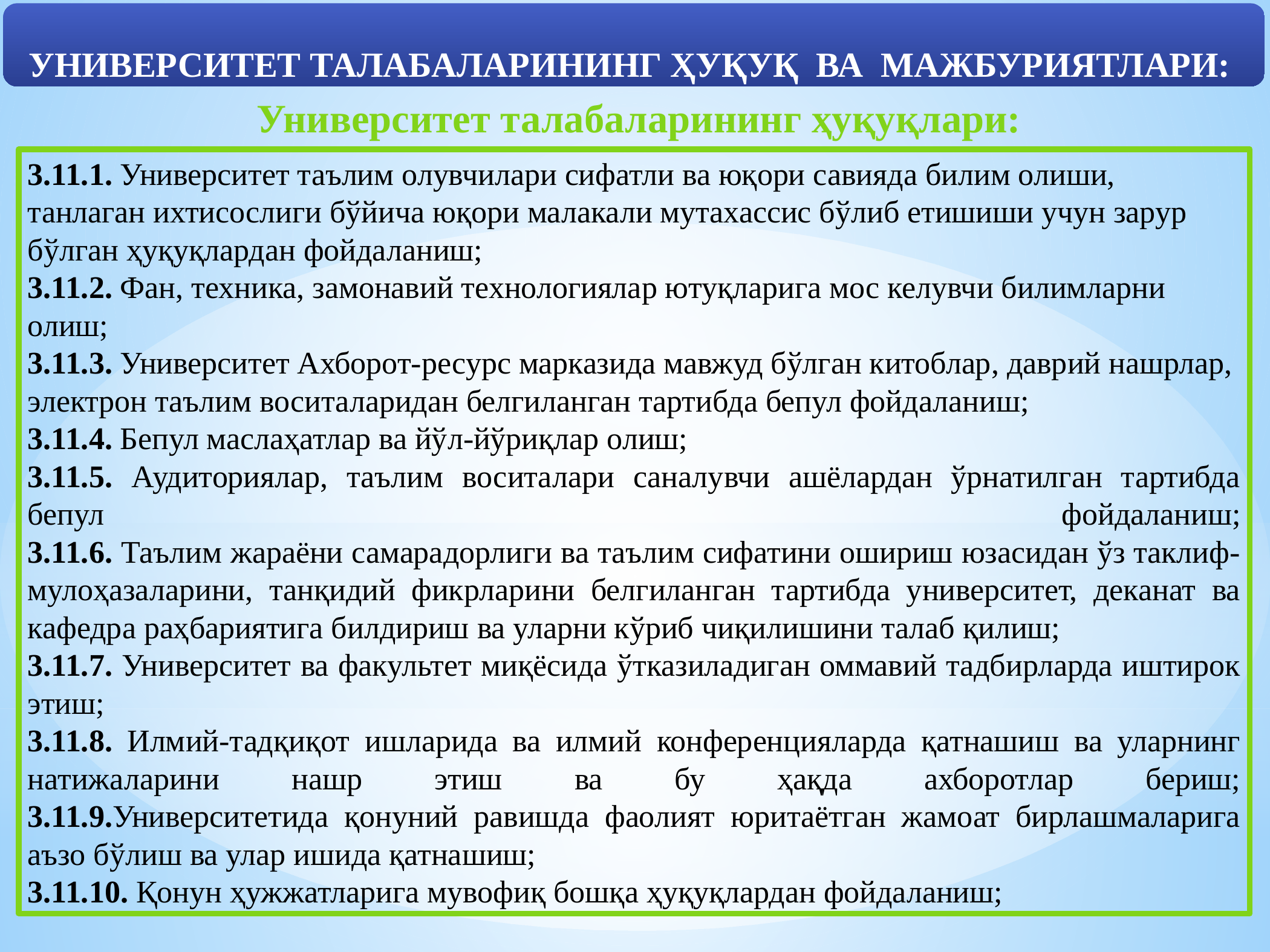

УНИВЕРСИТЕТ ТАЛАБАЛАРИНИНГ ҲУҚУҚ  ВА  МАЖБУРИЯТЛАРИ:
Университет талабаларининг ҳуқуқлари:
3.11.1. Университет таълим олувчилари сифатли ва юқори савияда билим олиши, танлаган ихтисослиги бўйича юқори малакали мутахассис бўлиб етишиши учун зарур бўлган ҳуқуқлардан фойдаланиш;
3.11.2. Фан, техника, замонавий технологиялар ютуқларига мос келувчи билимларни олиш;
3.11.3. Университет Ахборот-ресурс марказида мавжуд бўлган китоблар, даврий нашрлар, электрон таълим воситаларидан белгиланган тартибда бепул фойдаланиш;
3.11.4. Бепул маслаҳатлар ва йўл-йўриқлар олиш;
3.11.5. Аудиториялар, таълим воситалари саналувчи ашёлардан ўрнатилган тартибда бепул фойдаланиш;
3.11.6. Таълим жараёни самарадорлиги ва таълим сифатини ошириш юзасидан ўз таклиф-мулоҳазаларини, танқидий фикрларини белгиланган тартибда университет, деканат ва кафедра раҳбариятига билдириш ва уларни кўриб чиқилишини талаб қилиш;
3.11.7. Университет ва факультет миқёсида ўтказиладиган оммавий тадбирларда иштирок этиш;
3.11.8. Илмий-тадқиқот ишларида ва илмий конференцияларда қатнашиш ва уларнинг
натижаларини нашр этиш ва бу ҳақда ахборотлар бериш;
3.11.9.Университетида қонуний равишда фаолият юритаётган жамоат бирлашмаларига аъзо бўлиш ва улар ишида қатнашиш;
3.11.10. Қонун ҳужжатларига мувофиқ бошқа ҳуқуқлардан фойдаланиш;